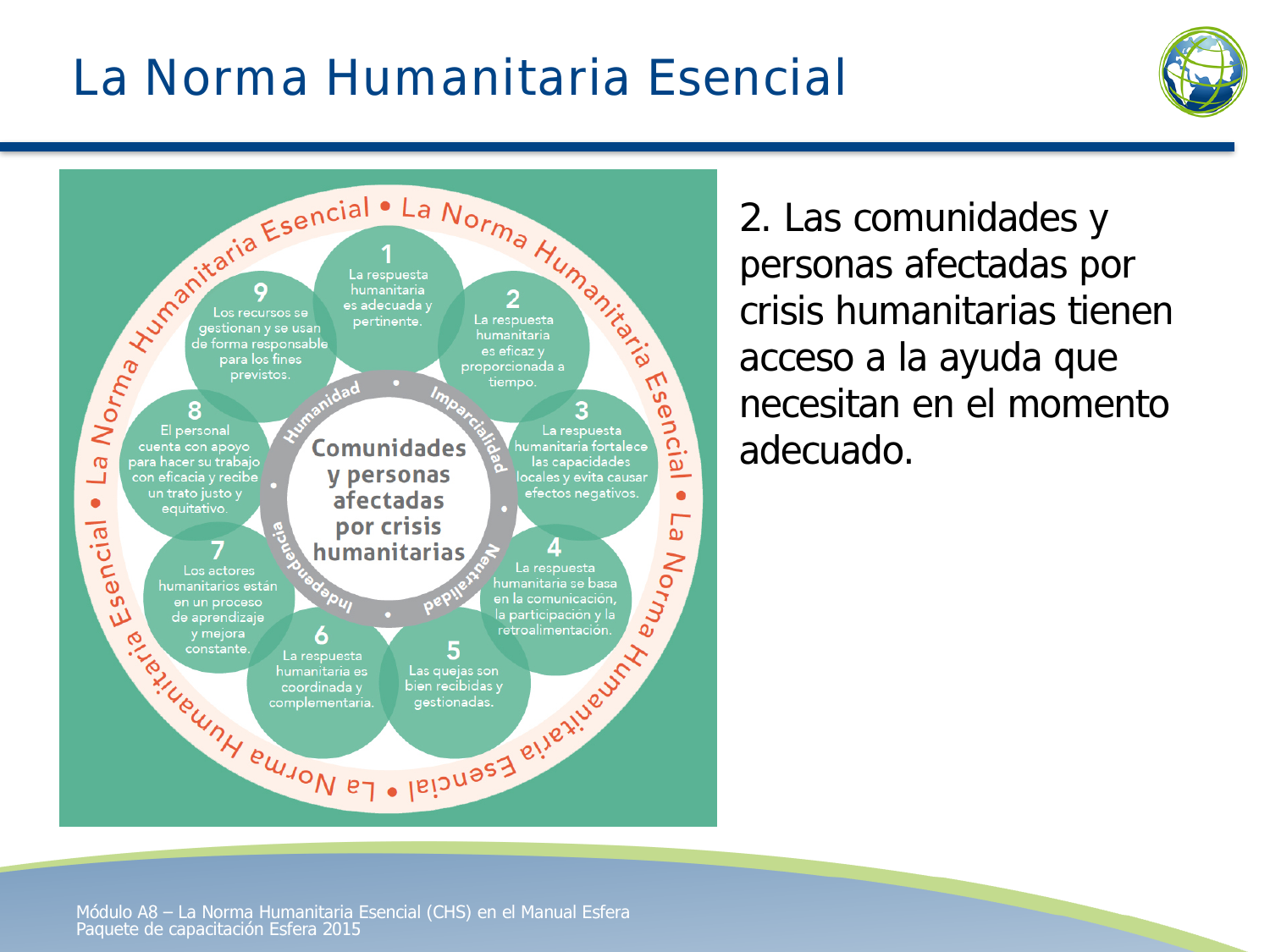

# La Norma Humanitaria Esencial
2. Las comunidades y personas afectadas por crisis humanitarias tienen acceso a la ayuda que necesitan en el momento adecuado.
Módulo A8 – La Norma Humanitaria Esencial (CHS) en el Manual Esfera Paquete de capacitación Esfera 2015